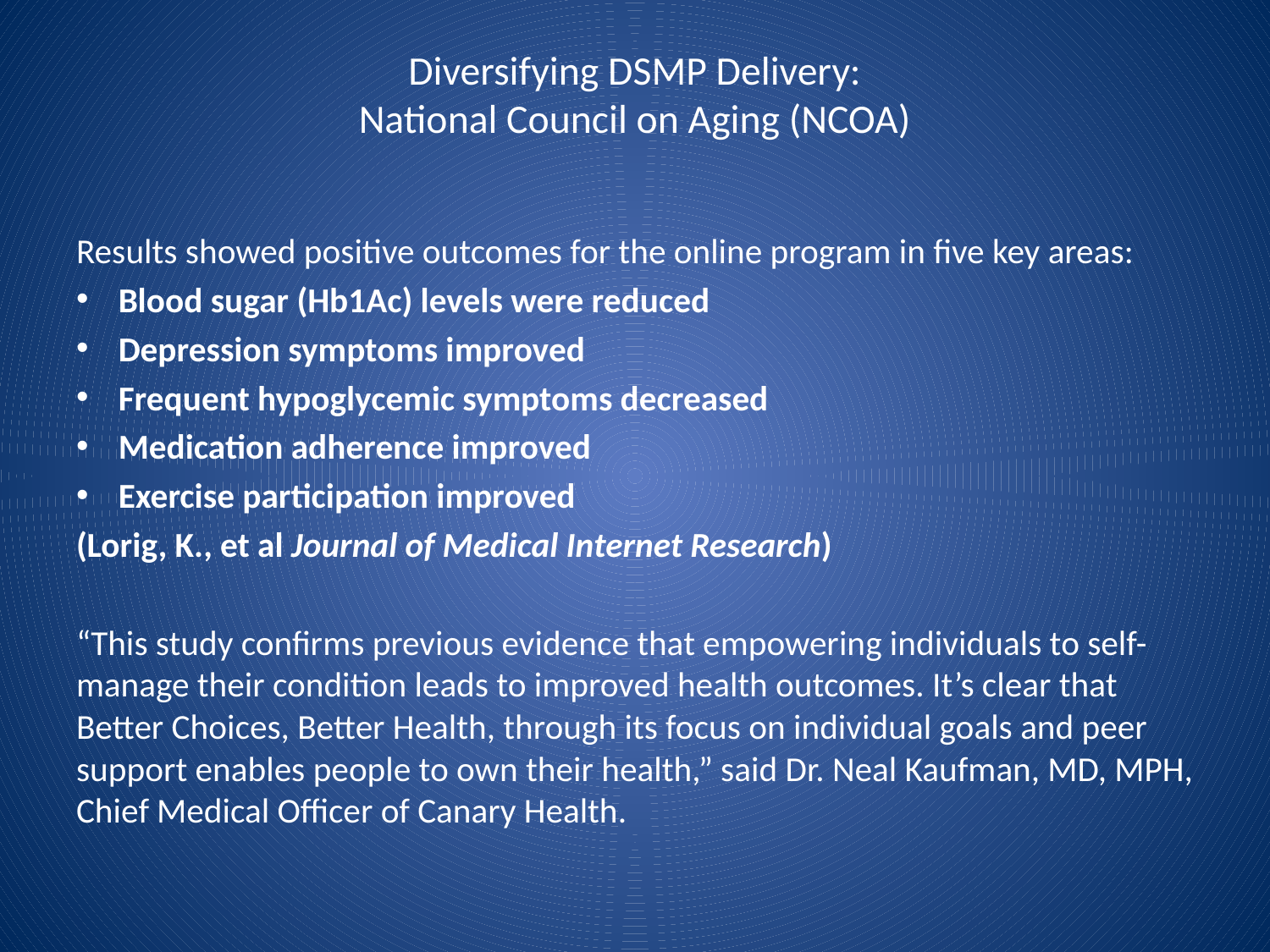

# Diversifying DSMP Delivery: National Council on Aging (NCOA)
Results showed positive outcomes for the online program in five key areas:
Blood sugar (Hb1Ac) levels were reduced
Depression symptoms improved
Frequent hypoglycemic symptoms decreased
Medication adherence improved
Exercise participation improved
(Lorig, K., et al Journal of Medical Internet Research)

“This study confirms previous evidence that empowering individuals to self-manage their condition leads to improved health outcomes. It’s clear that Better Choices, Better Health, through its focus on individual goals and peer support enables people to own their health,” said Dr. Neal Kaufman, MD, MPH, Chief Medical Officer of Canary Health.